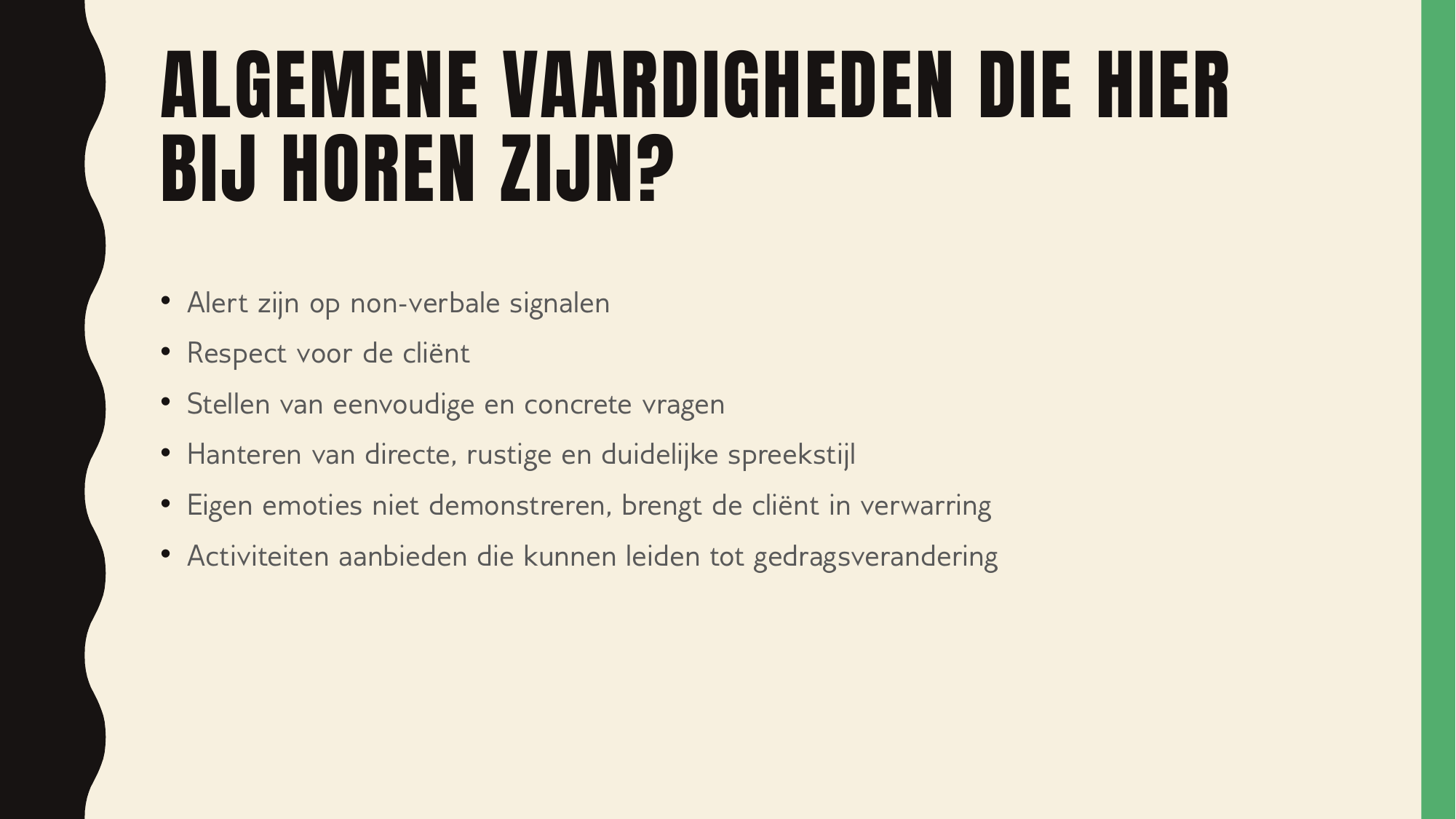

# Algemene vaardigheden die hier bij horen zijn?
Alert zijn op non-verbale signalen
Respect voor de cliënt
Stellen van eenvoudige en concrete vragen
Hanteren van directe, rustige en duidelijke spreekstijl
Eigen emoties niet demonstreren, brengt de cliënt in verwarring
Activiteiten aanbieden die kunnen leiden tot gedragsverandering